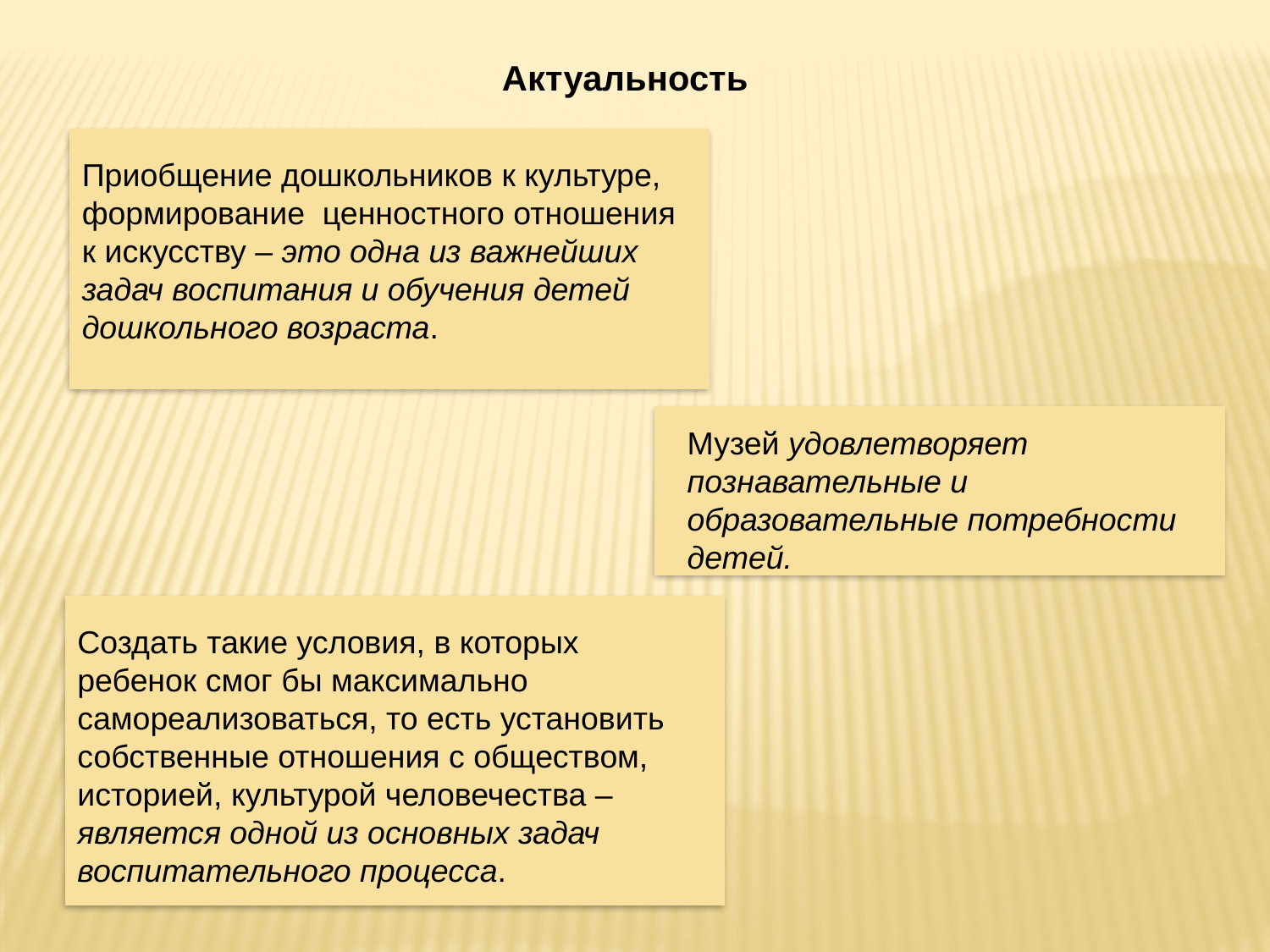

Актуальность

Приобщение дошкольников к культуре,  формирование  ценностного отношения к искусству – это одна из важнейших задач воспитания и обучения детей дошкольного возраста.

Музей удовлетворяет познавательные и образовательные потребности детей.

Создать такие условия, в которых ребенок смог бы максимально самореализоваться, то есть установить собственные отношения с обществом, историей, культурой человечества – является одной из основных задач воспитательного процесса.